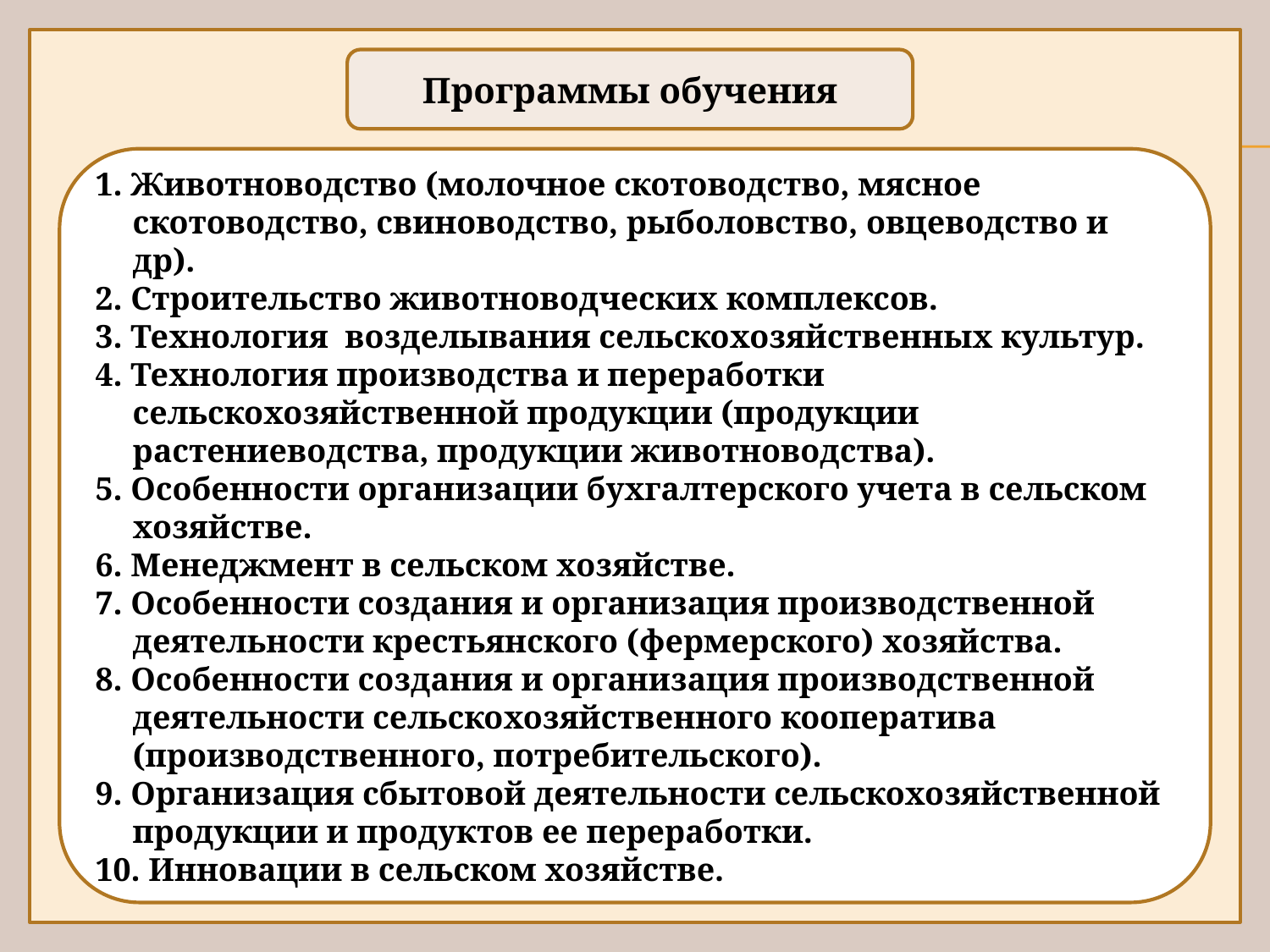

Программы обучения
1. Животноводство (молочное скотоводство, мясное скотоводство, свиноводство, рыболовство, овцеводство и др).
2. Строительство животноводческих комплексов.
3. Технология  возделывания сельскохозяйственных культур.
4. Технология производства и переработки сельскохозяйственной продукции (продукции растениеводства, продукции животноводства).
5. Особенности организации бухгалтерского учета в сельском хозяйстве.
6. Менеджмент в сельском хозяйстве.
7. Особенности создания и организация производственной деятельности крестьянского (фермерского) хозяйства.
8. Особенности создания и организация производственной деятельности сельскохозяйственного кооператива (производственного, потребительского).
9. Организация сбытовой деятельности сельскохозяйственной продукции и продуктов ее переработки.
10. Инновации в сельском хозяйстве.